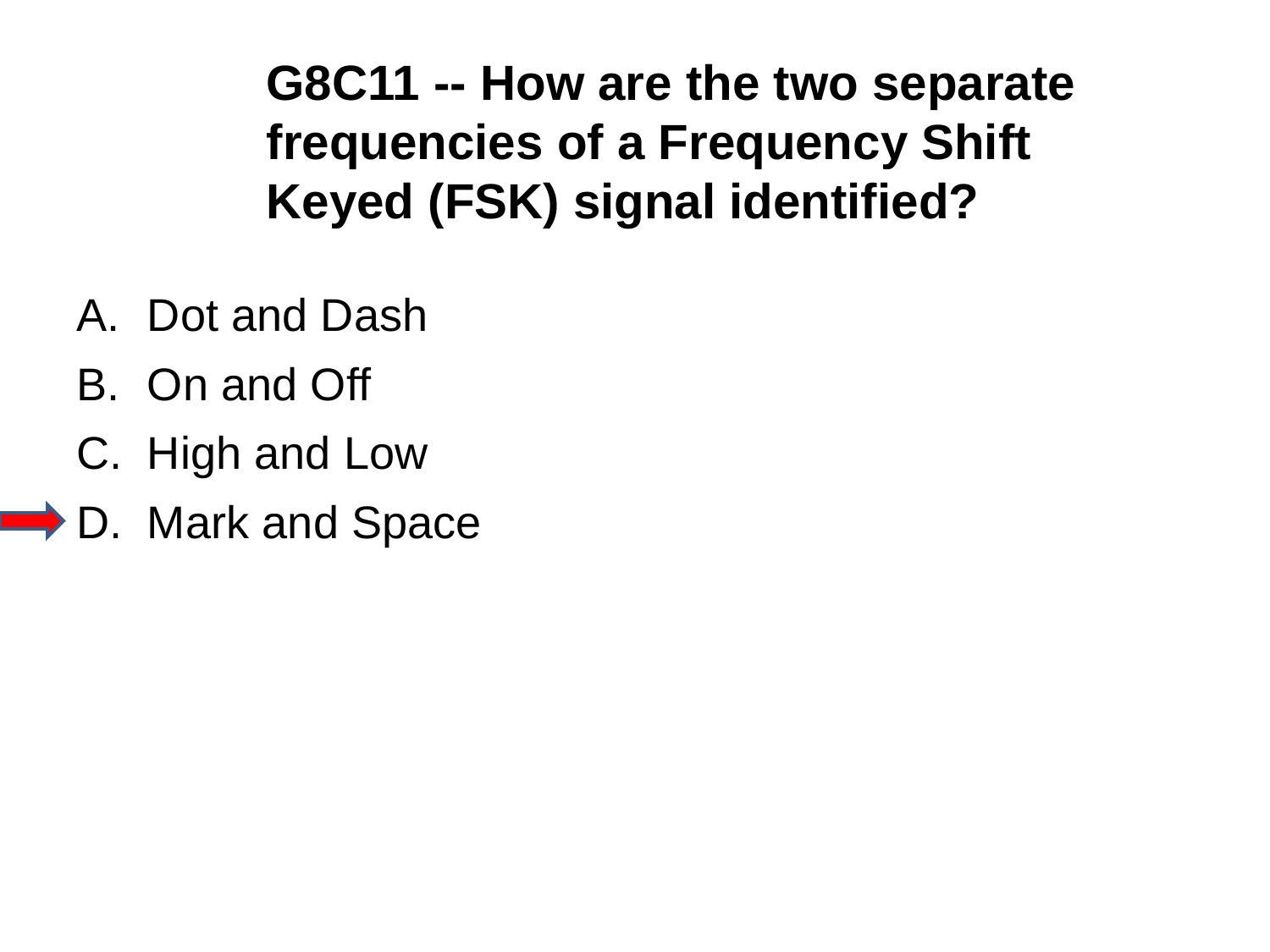

G8C11 -- How are the two separate frequencies of a Frequency Shift Keyed (FSK) signal identified?
A.	Dot and Dash
B.	On and Off
C.	High and Low
D.	Mark and Space